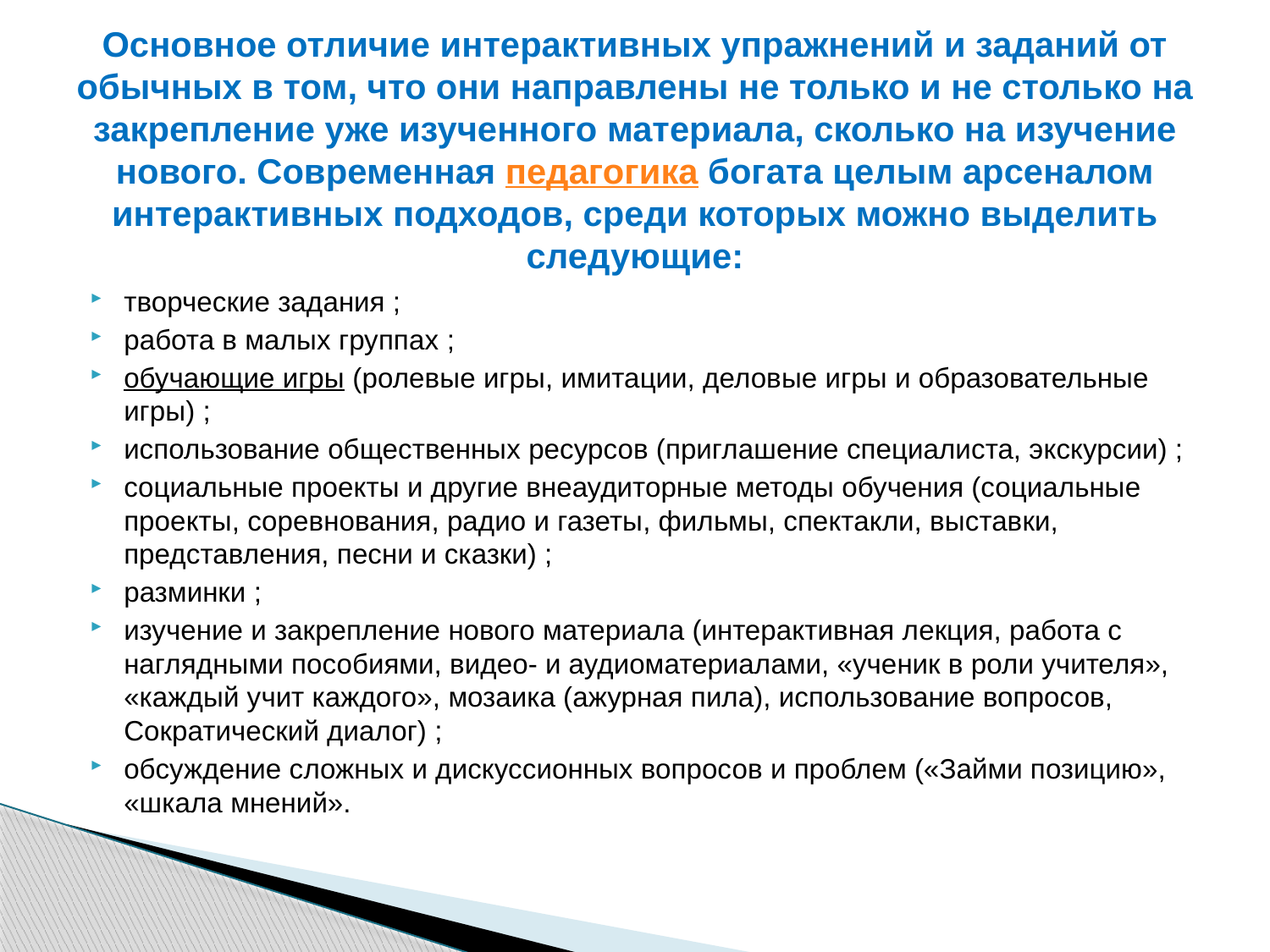

# Основное отличие интерактивных упражнений и заданий от обычных в том, что они направлены не только и не столько на закрепление уже изученного материала, сколько на изучение нового. Современная педагогика богата целым арсеналом интерактивных подходов, среди которых можно выделить следующие:
творческие задания ;
работа в малых группах ;
обучающие игры (ролевые игры, имитации, деловые игры и образовательные игры) ;
использование общественных ресурсов (приглашение специалиста, экскурсии) ;
социальные проекты и другие внеаудиторные методы обучения (социальные проекты, соревнования, радио и газеты, фильмы, спектакли, выставки, представления, песни и сказки) ;
разминки ;
изучение и закрепление нового материала (интерактивная лекция, работа с наглядными пособиями, видео- и аудиоматериалами, «ученик в роли учителя», «каждый учит каждого», мозаика (ажурная пила), использование вопросов, Сократический диалог) ;
обсуждение сложных и дискуссионных вопросов и проблем («Займи позицию», «шкала мнений».